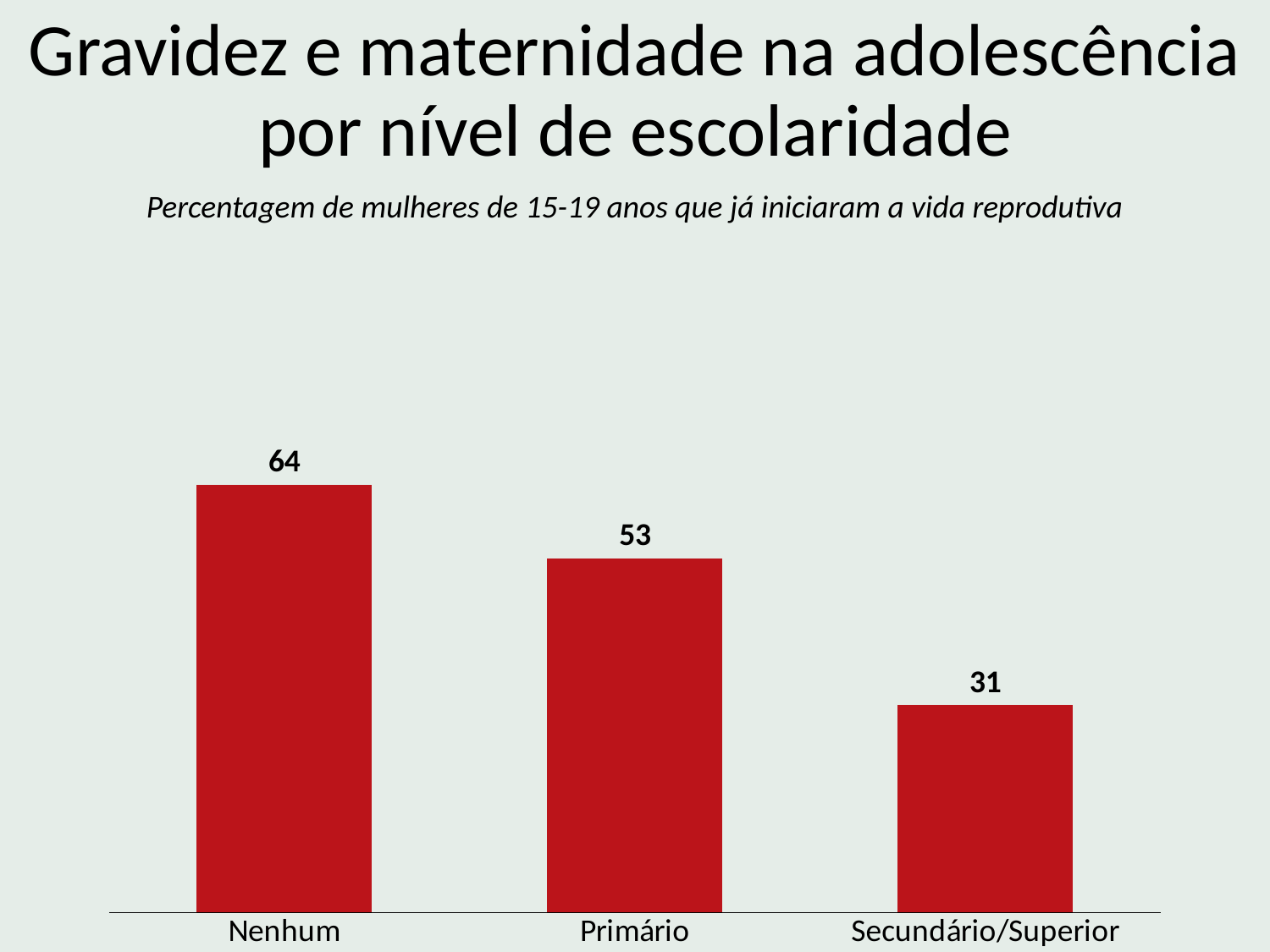

Gravidez e maternidade na adolescência por nível de escolaridade
Percentagem de mulheres de 15-19 anos que já iniciaram a vida reprodutiva

### Chart

| Category | Column1 |
|---|---|
| Nenhum | 64.0 |
| Primário | 53.0 |
| Secundário/Superior | 31.0 |